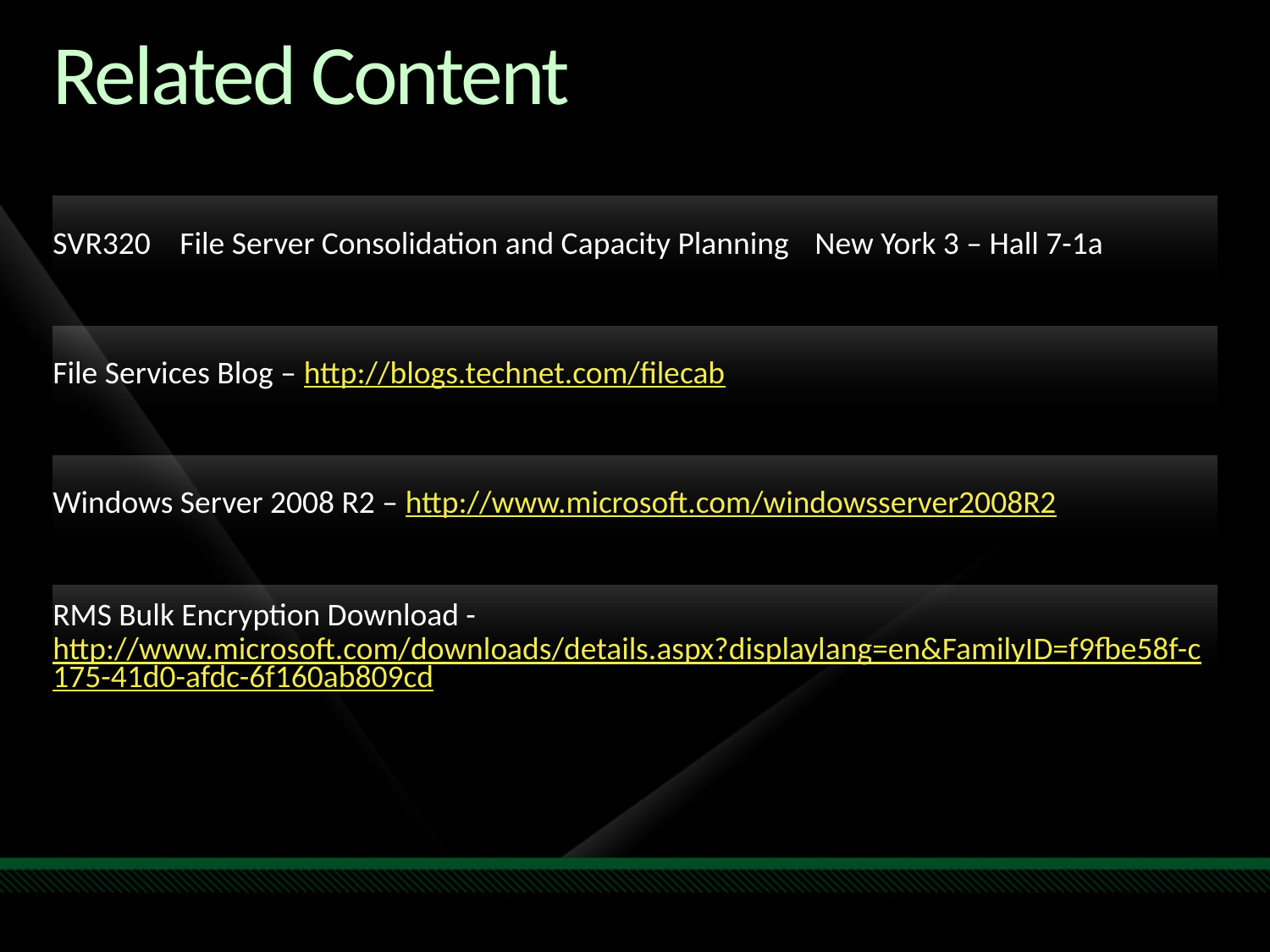

Required Slide
Speakers,
please list the Breakout Sessions,
TLC Interactive Theaters and Labs
that are related to your session.
# Related Content
SVR320	File Server Consolidation and Capacity Planning	New York 3 – Hall 7-1a
File Services Blog – http://blogs.technet.com/filecab
Windows Server 2008 R2 – http://www.microsoft.com/windowsserver2008R2
RMS Bulk Encryption Download - http://www.microsoft.com/downloads/details.aspx?displaylang=en&FamilyID=f9fbe58f-c175-41d0-afdc-6f160ab809cd